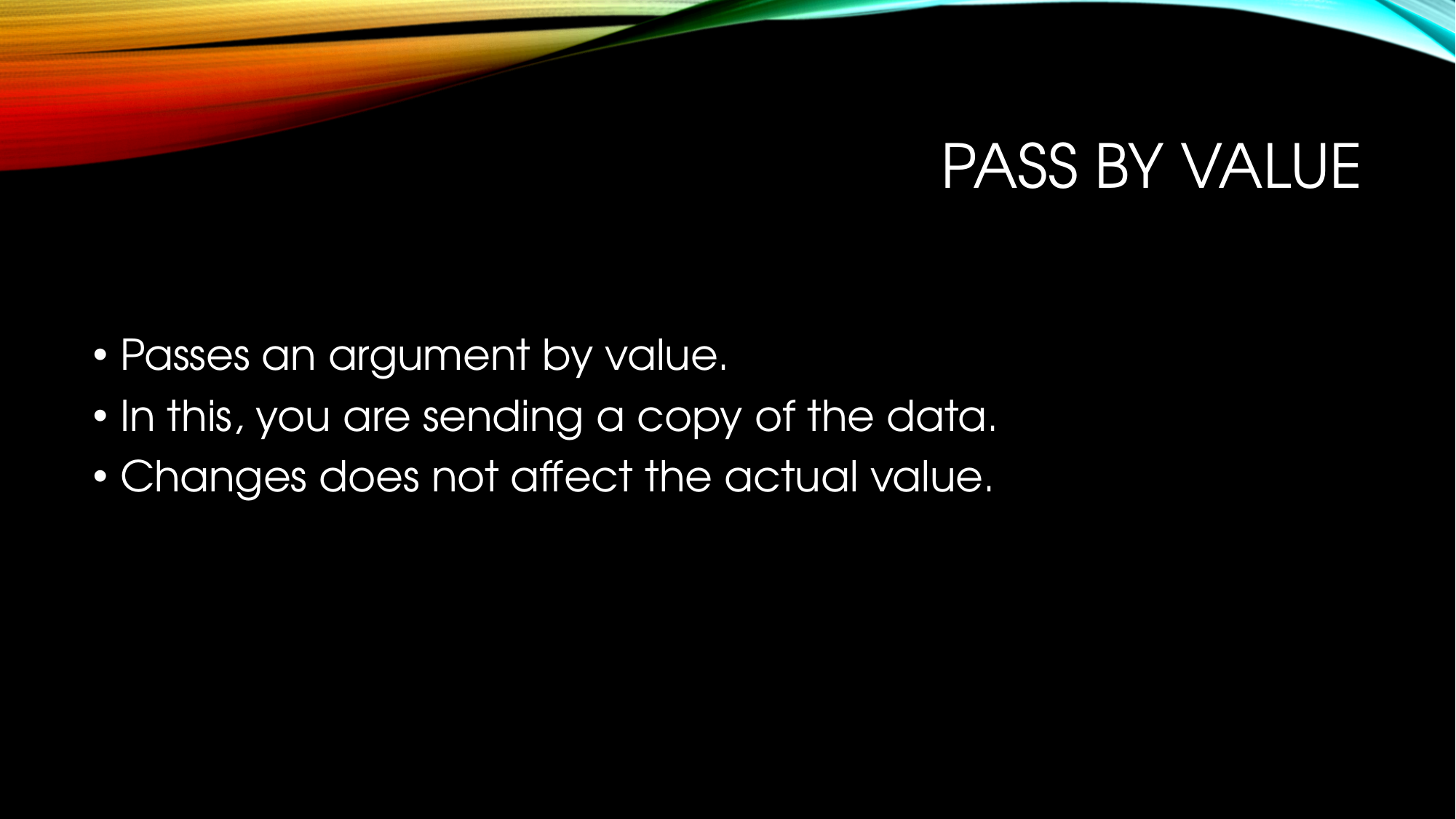

# Pass by value

Passes an argument by value.
In this, you are sending a copy of the data.
Changes does not affect the actual value.